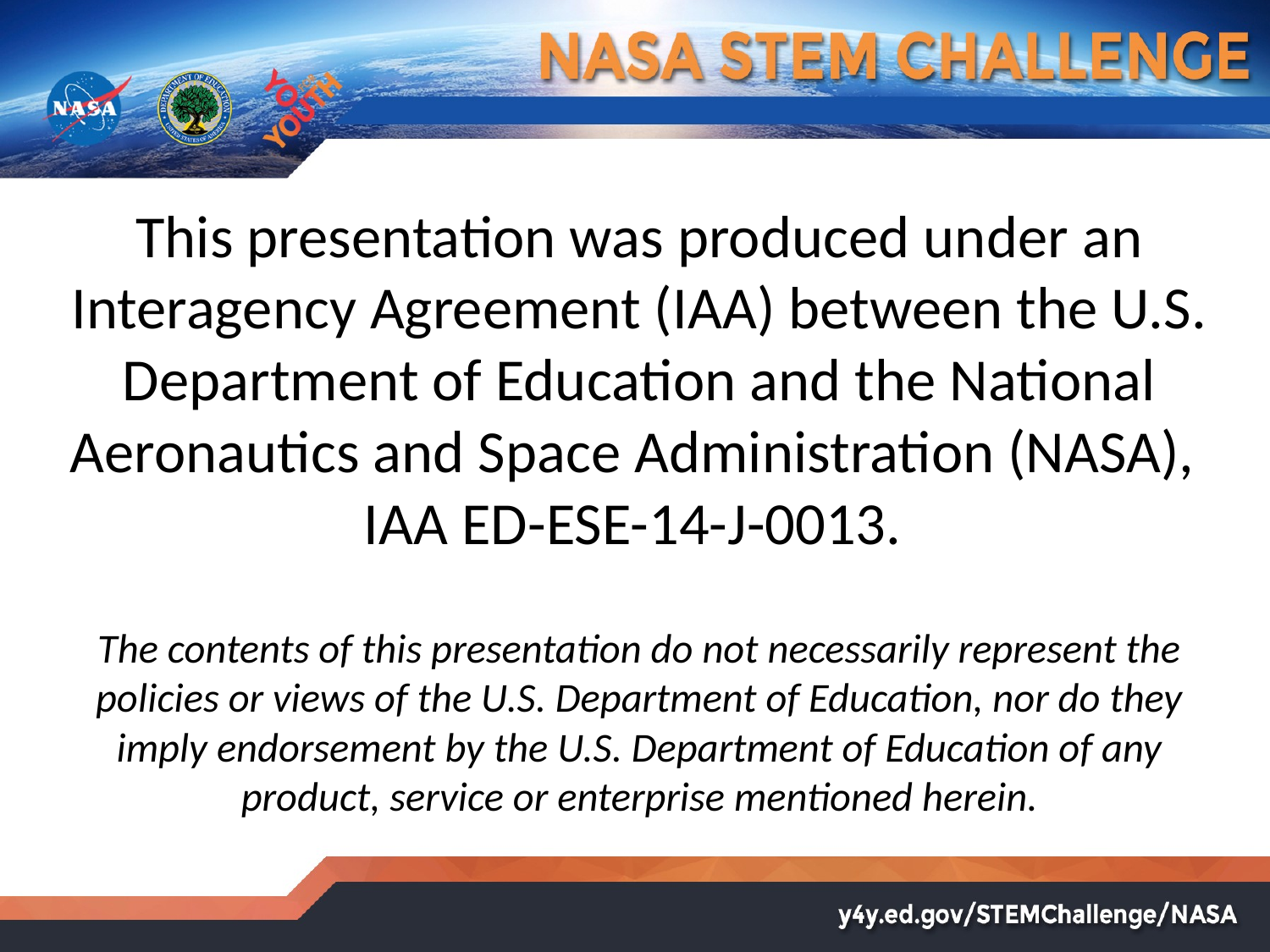

This presentation was produced under an Interagency Agreement (IAA) between the U.S. Department of Education and the National Aeronautics and Space Administration (NASA),
IAA ED-ESE-14-J-0013.

The contents of this presentation do not necessarily represent the policies or views of the U.S. Department of Education, nor do they imply endorsement by the U.S. Department of Education of any product, service or enterprise mentioned herein.